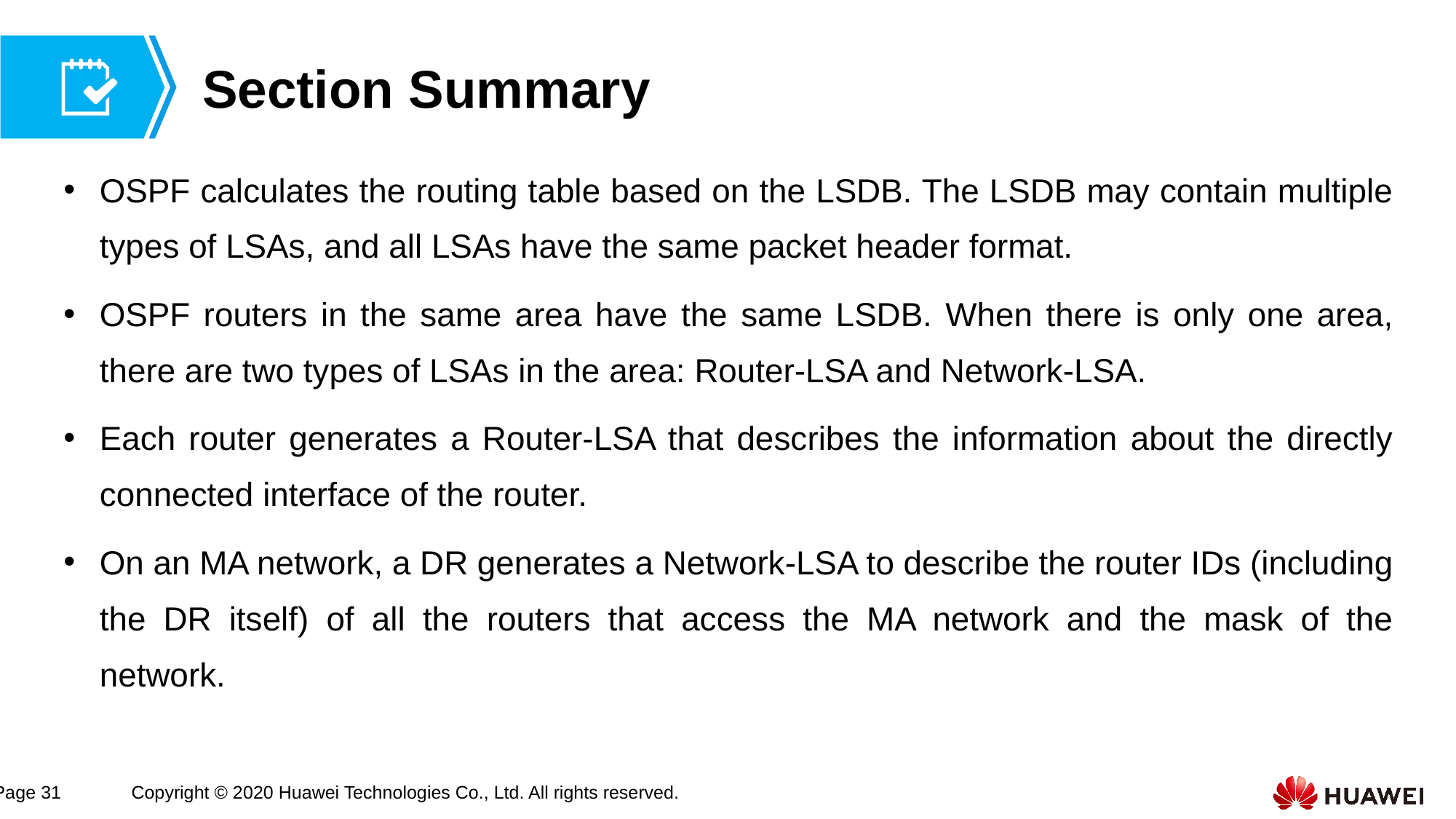

OSPF calculates the routing table based on the LSDB. The LSDB may contain multiple types of LSAs, and all LSAs have the same packet header format.
OSPF routers in the same area have the same LSDB. When there is only one area, there are two types of LSAs in the area: Router-LSA and Network-LSA.
Each router generates a Router-LSA that describes the information about the directly connected interface of the router.
On an MA network, a DR generates a Network-LSA to describe the router IDs (including the DR itself) of all the routers that access the MA network and the mask of the network.